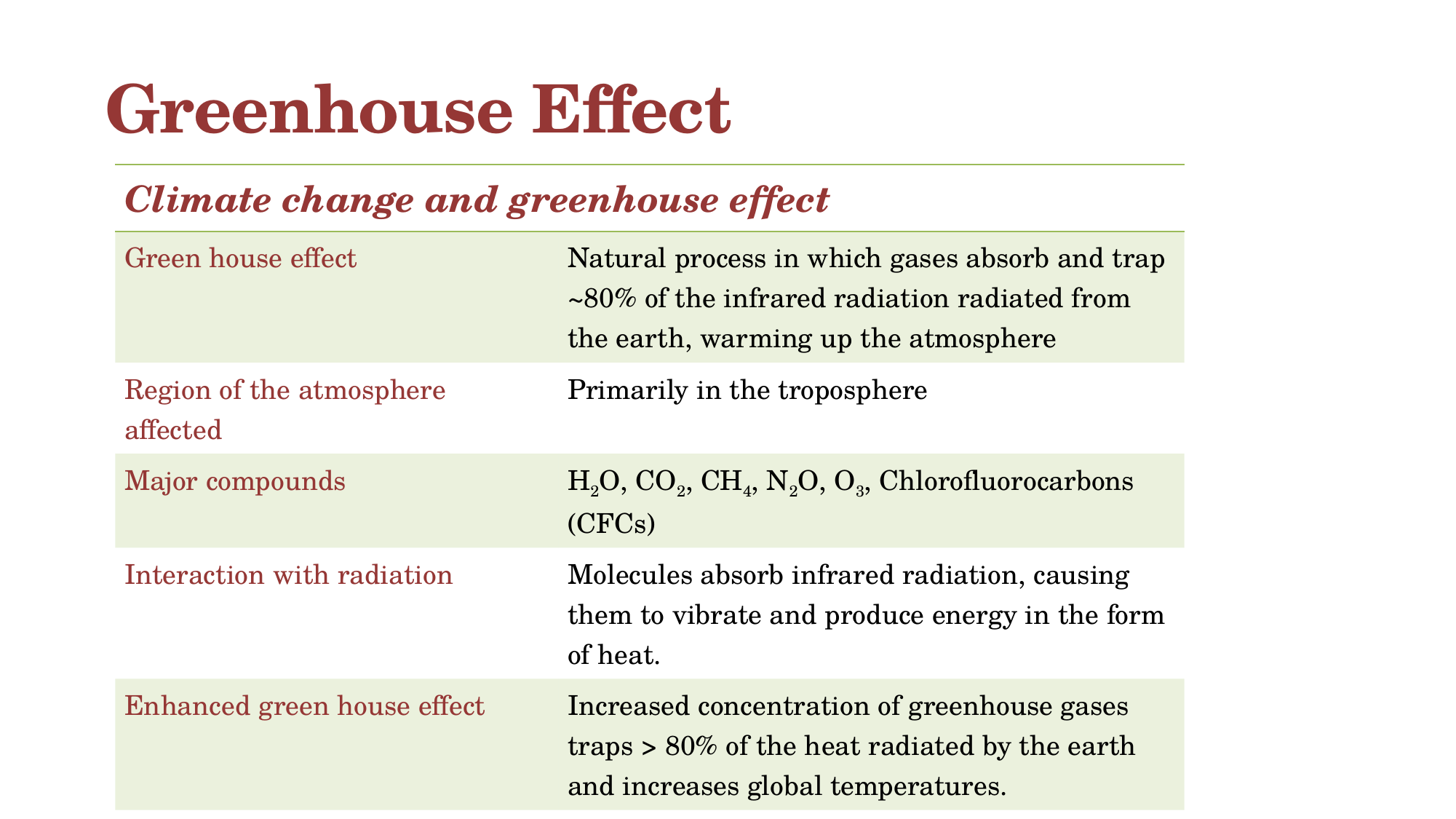

# Greenhouse Effect
| Climate change and greenhouse effect |  |
| --- | --- |
| Green house effect | Natural process in which gases absorb and trap ~80% of the infrared radiation radiated from the earth, warming up the atmosphere |
| Region of the atmosphere affected | Primarily in the troposphere |
| Major compounds | H2O, CO2, CH4, N2O, O3, Chlorofluorocarbons (CFCs) |
| Interaction with radiation | Molecules absorb infrared radiation, causing them to vibrate and produce energy in the form of heat. |
| Enhanced green house effect | Increased concentration of greenhouse gases traps > 80% of the heat radiated by the earth and increases global temperatures. |
| Global warming | Increase in average global temperatures as a result of the enhanced greenhouse effect. |
Dr. I.Echeverry_KSU_CAMS_CHS_HE_2nd3637
4